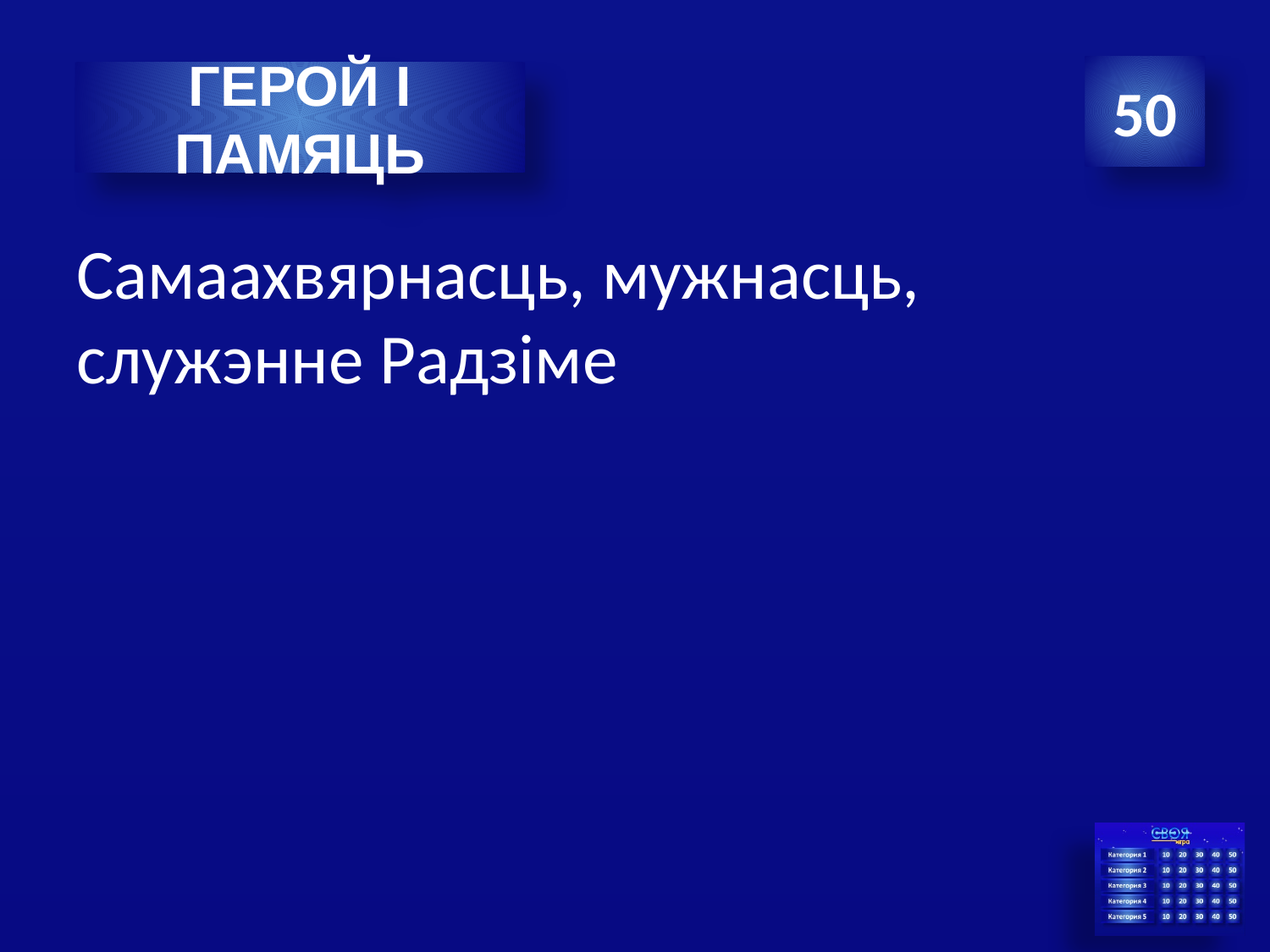

#
50
ГЕРОЙ І ПАМЯЦЬ
Самаахвярнасць, мужнасць, служэнне Радзіме